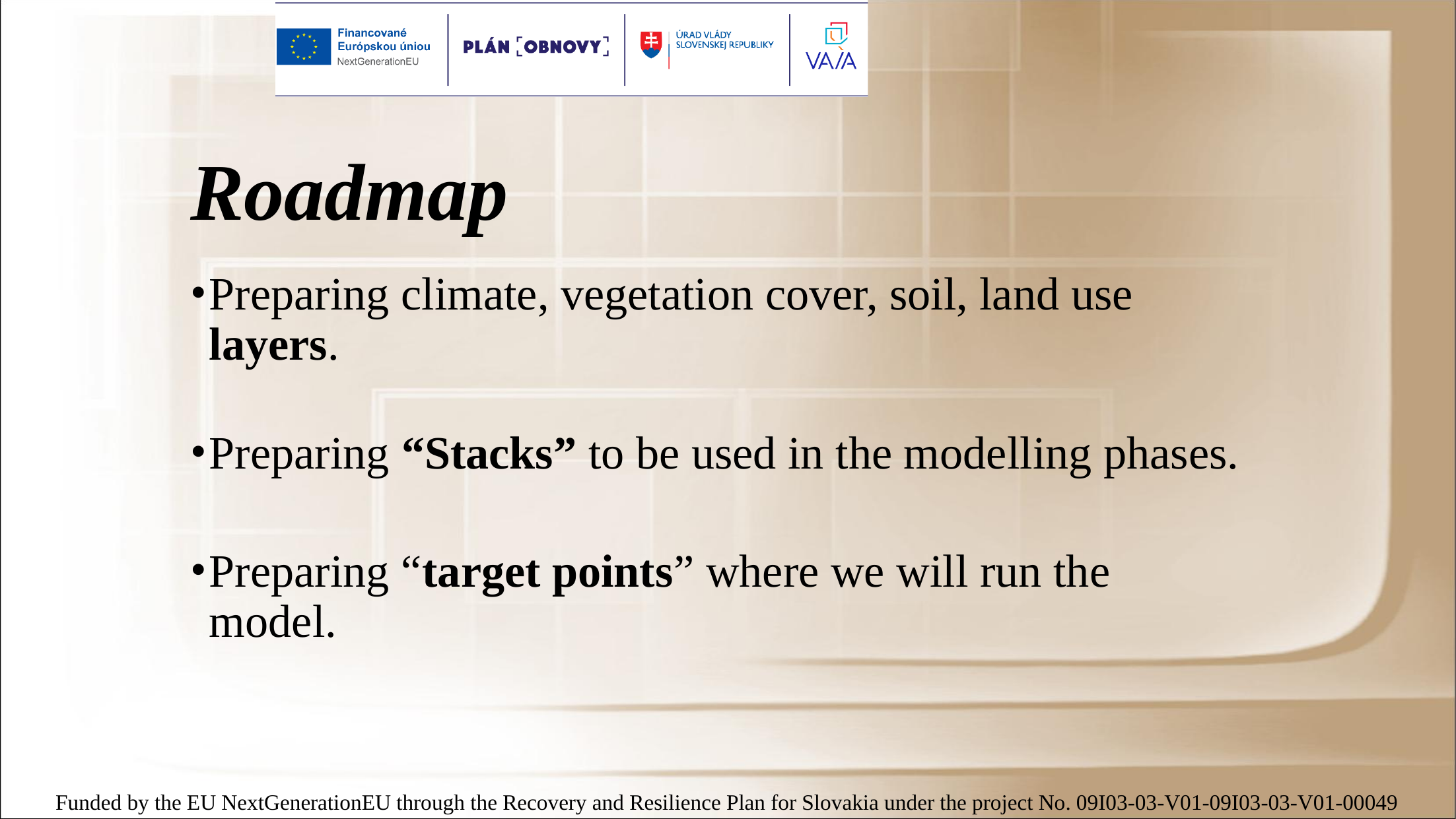

# Roadmap
Preparing climate, vegetation cover, soil, land use layers.

Preparing “Stacks” to be used in the modelling phases.

Preparing “target points” where we will run the model.